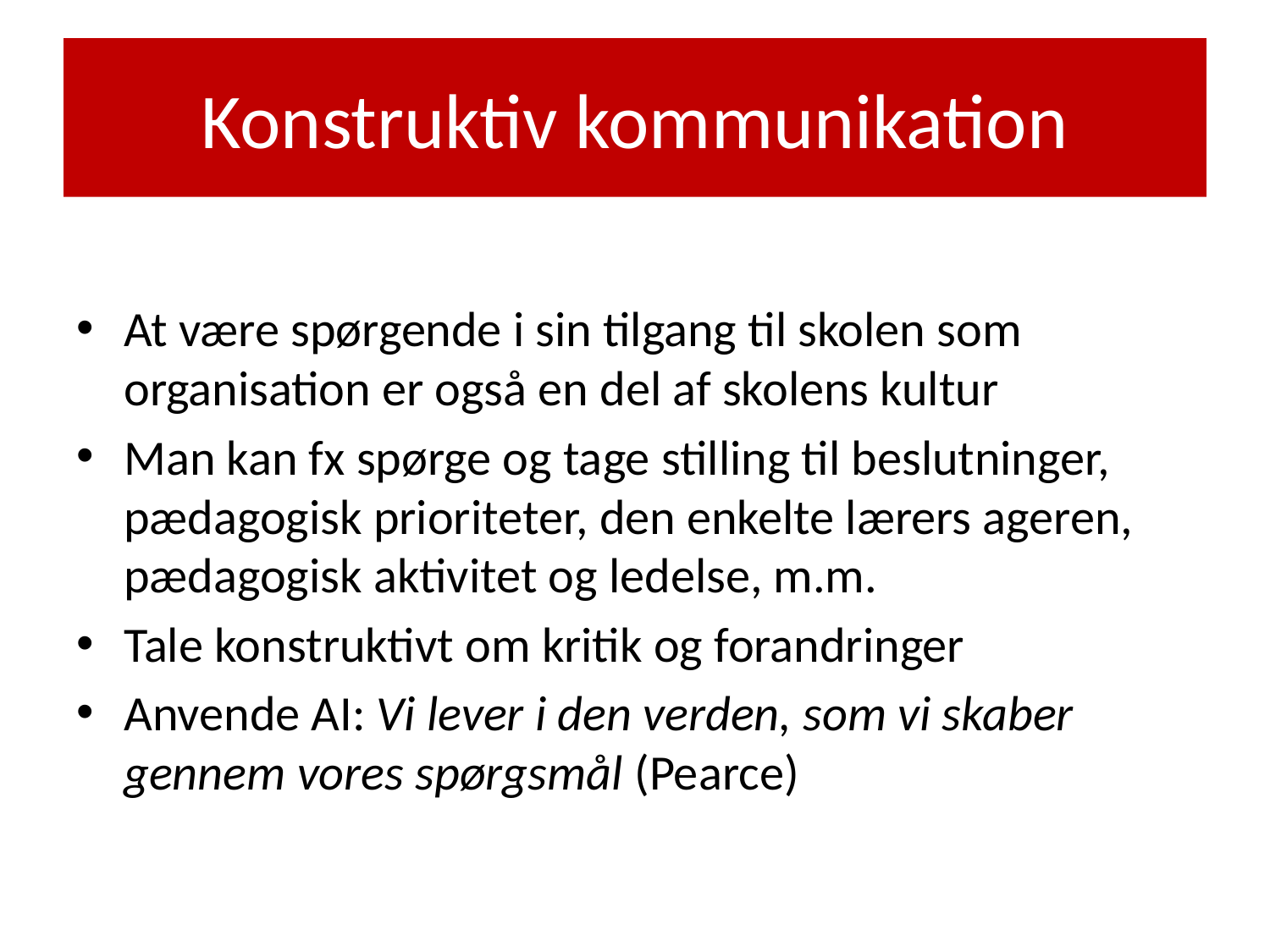

# Konstruktiv kommunikation

At være spørgende i sin tilgang til skolen som organisation er også en del af skolens kultur
Man kan fx spørge og tage stilling til beslutninger, pædagogisk prioriteter, den enkelte lærers ageren, pædagogisk aktivitet og ledelse, m.m.
Tale konstruktivt om kritik og forandringer
Anvende AI: Vi lever i den verden, som vi skaber gennem vores spørgsmål (Pearce)